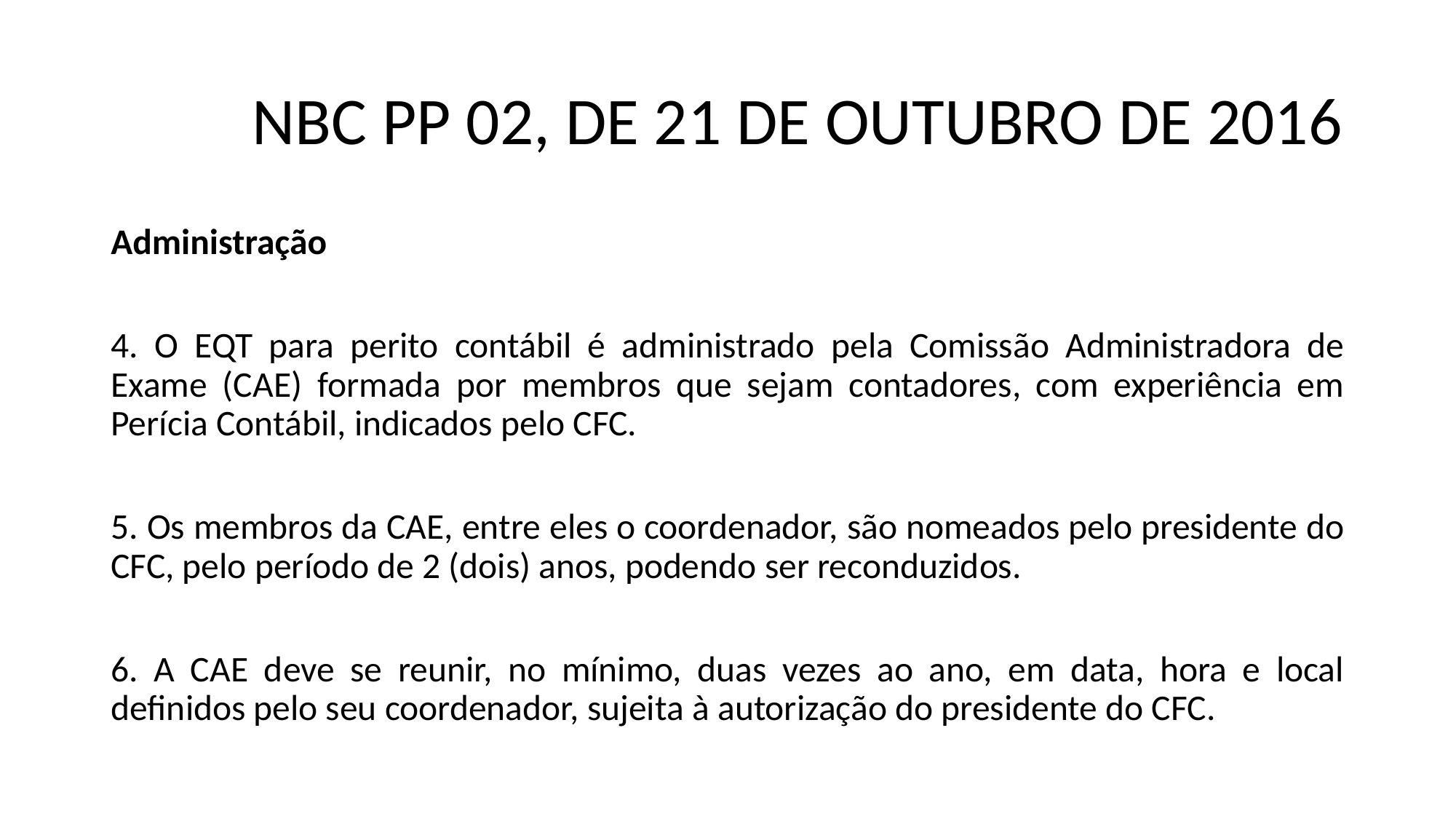

# NBC PP 02, DE 21 DE OUTUBRO DE 2016
Administração

4. O EQT para perito contábil é administrado pela Comissão Administradora de Exame (CAE) formada por membros que sejam contadores, com experiência em Perícia Contábil, indicados pelo CFC.

5. Os membros da CAE, entre eles o coordenador, são nomeados pelo presidente do CFC, pelo período de 2 (dois) anos, podendo ser reconduzidos.

6. A CAE deve se reunir, no mínimo, duas vezes ao ano, em data, hora e local definidos pelo seu coordenador, sujeita à autorização do presidente do CFC.